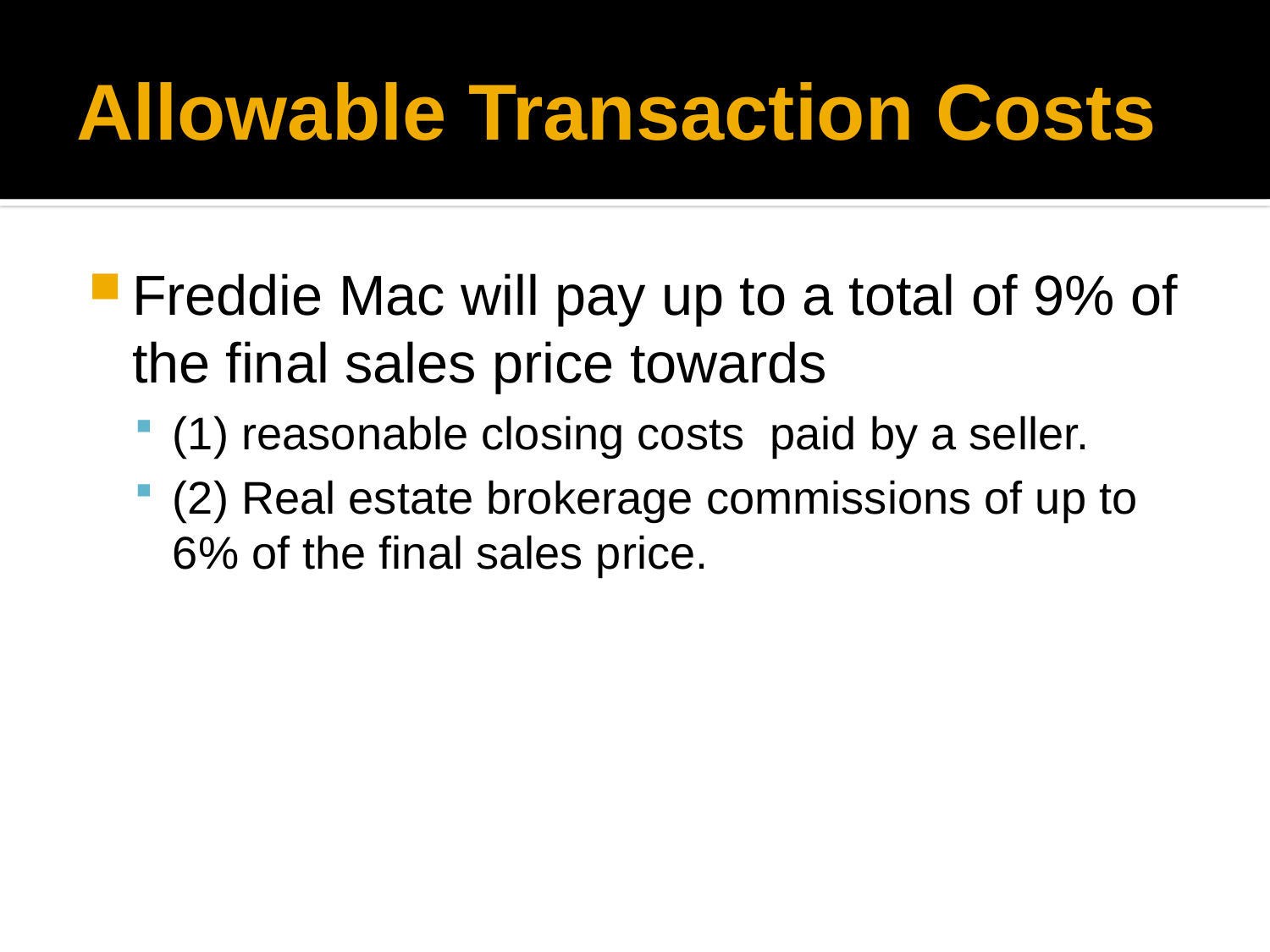

# Allowable Transaction Costs
Freddie Mac will pay up to a total of 9% of the final sales price towards
(1) reasonable closing costs  paid by a seller.
(2) Real estate brokerage commissions of up to 6% of the final sales price.